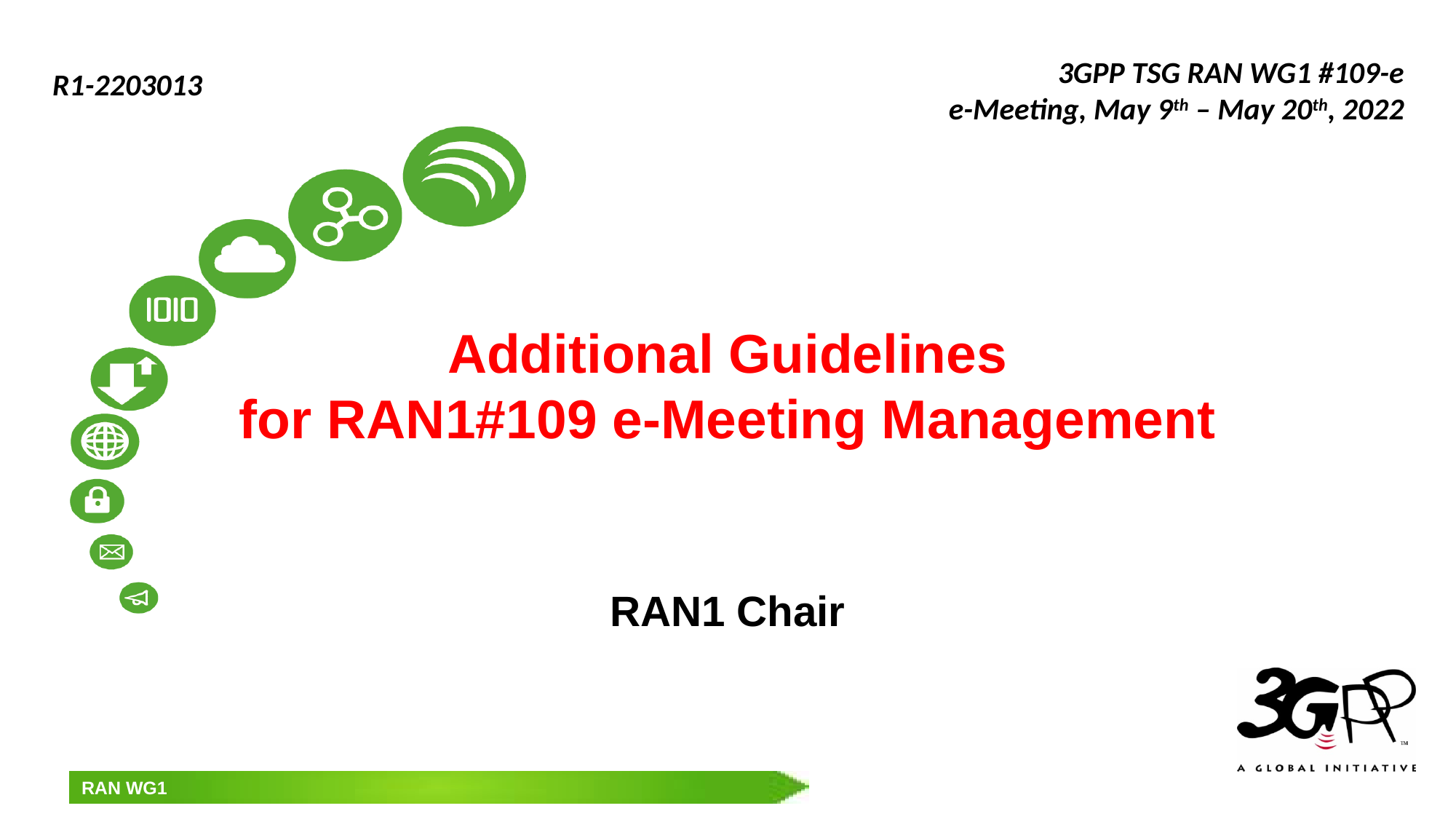

3GPP TSG RAN WG1 #109-e
e-Meeting, May 9th – May 20th, 2022
R1-2203013
# Additional Guidelines for RAN1#109 e-Meeting Management
RAN1 Chair